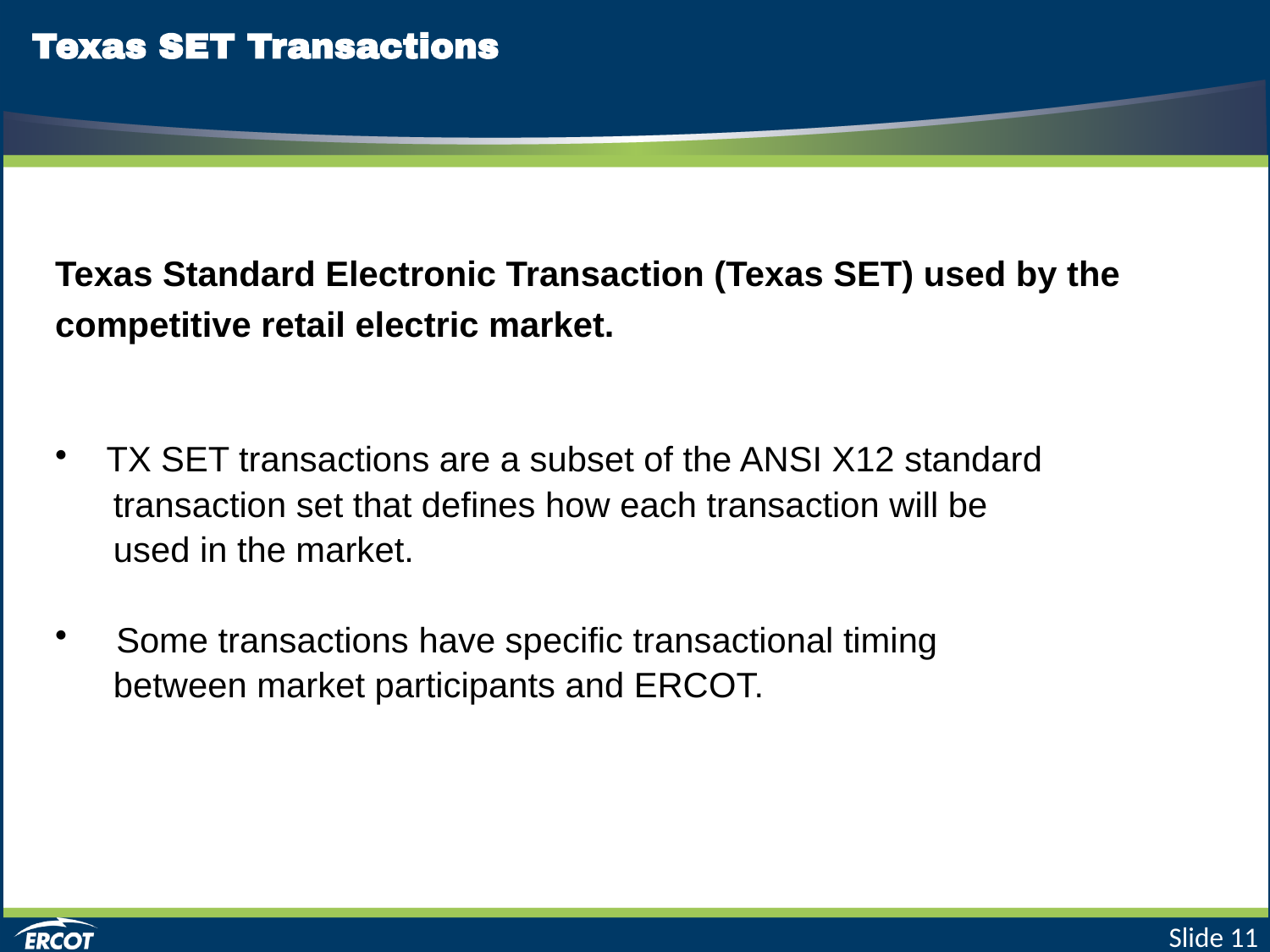

Texas SET Transactions
Texas Standard Electronic Transaction (Texas SET) used by the competitive retail electric market.

    TX SET transactions are a subset of the ANSI X12 standard
      transaction set that defines how each transaction will be
      used in the market.

     Some transactions have specific transactional timing
      between market participants and ERCOT.

# Transaction Inventory